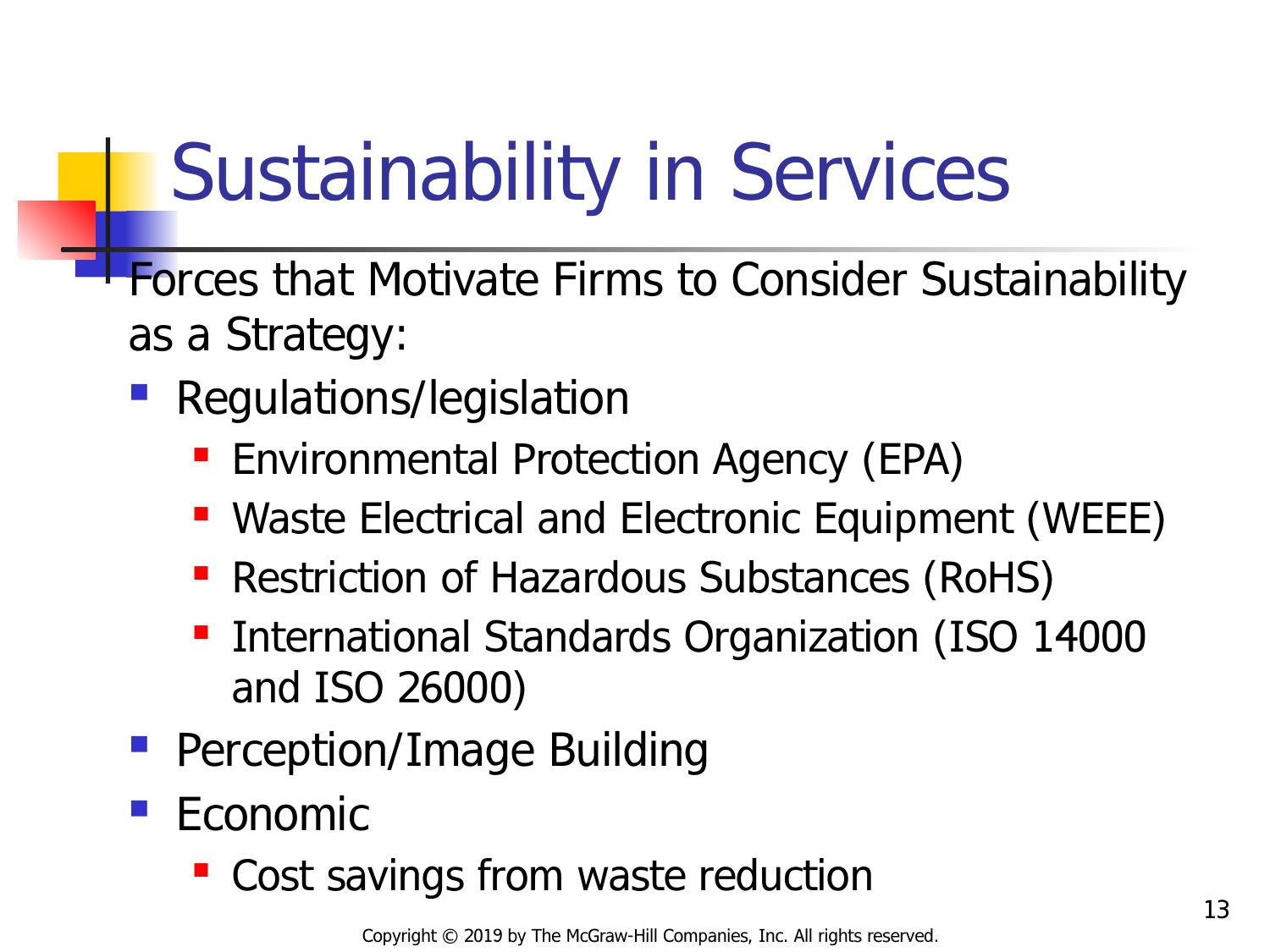

# Sustainability in Services
Forces that Motivate Firms to Consider Sustainability as a Strategy:
Regulations/legislation
Environmental Protection Agency (EPA)
Waste Electrical and Electronic Equipment (WEEE)
Restriction of Hazardous Substances (RoHS)
International Standards Organization (ISO 14000 and ISO 26000)
Perception/Image Building
Economic
Cost savings from waste reduction
13
Copyright © 2019 by The McGraw-Hill Companies, Inc. All rights reserved.